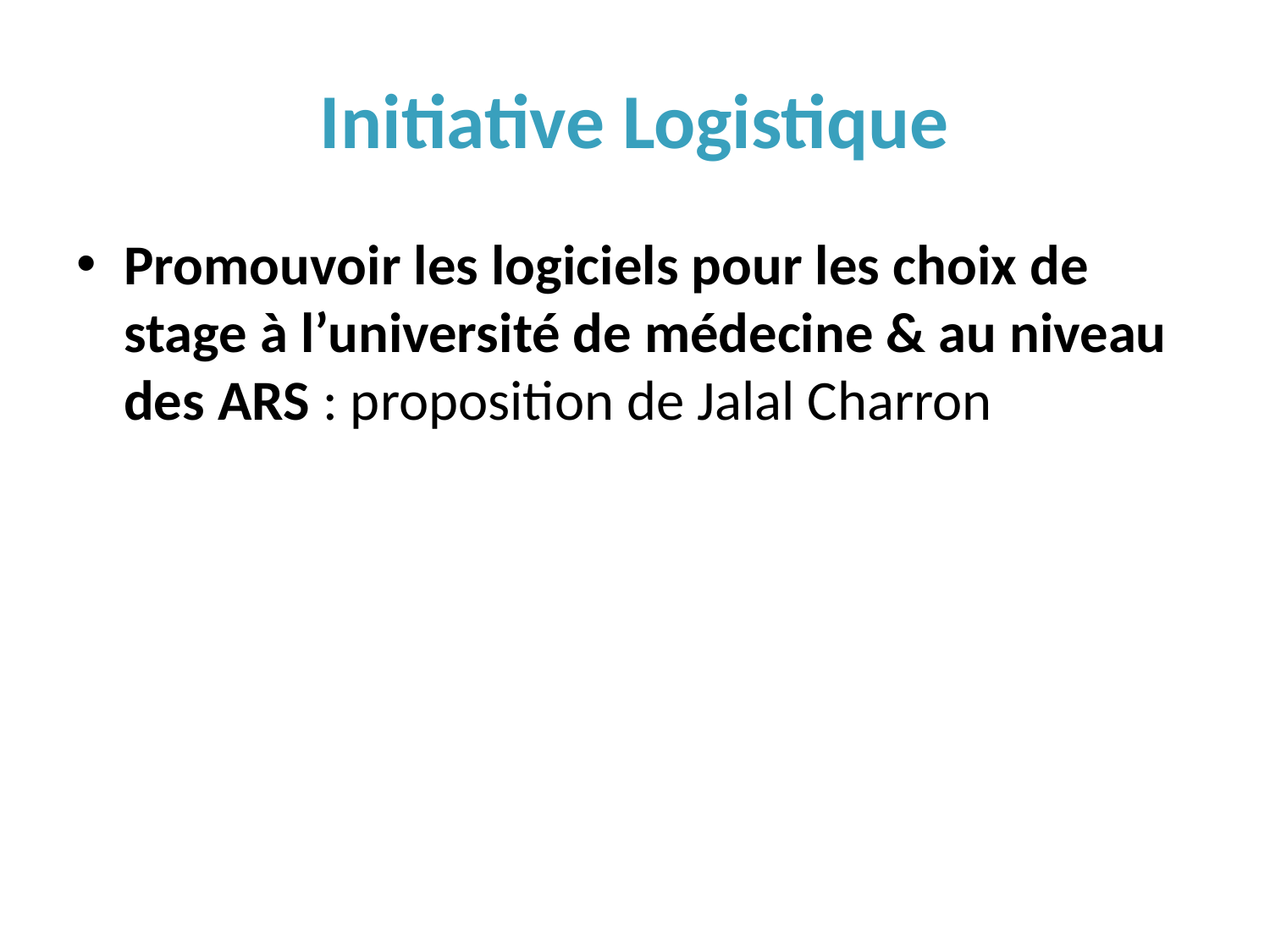

# Initiative Logistique
Promouvoir les logiciels pour les choix de stage à l’université de médecine & au niveau des ARS : proposition de Jalal Charron